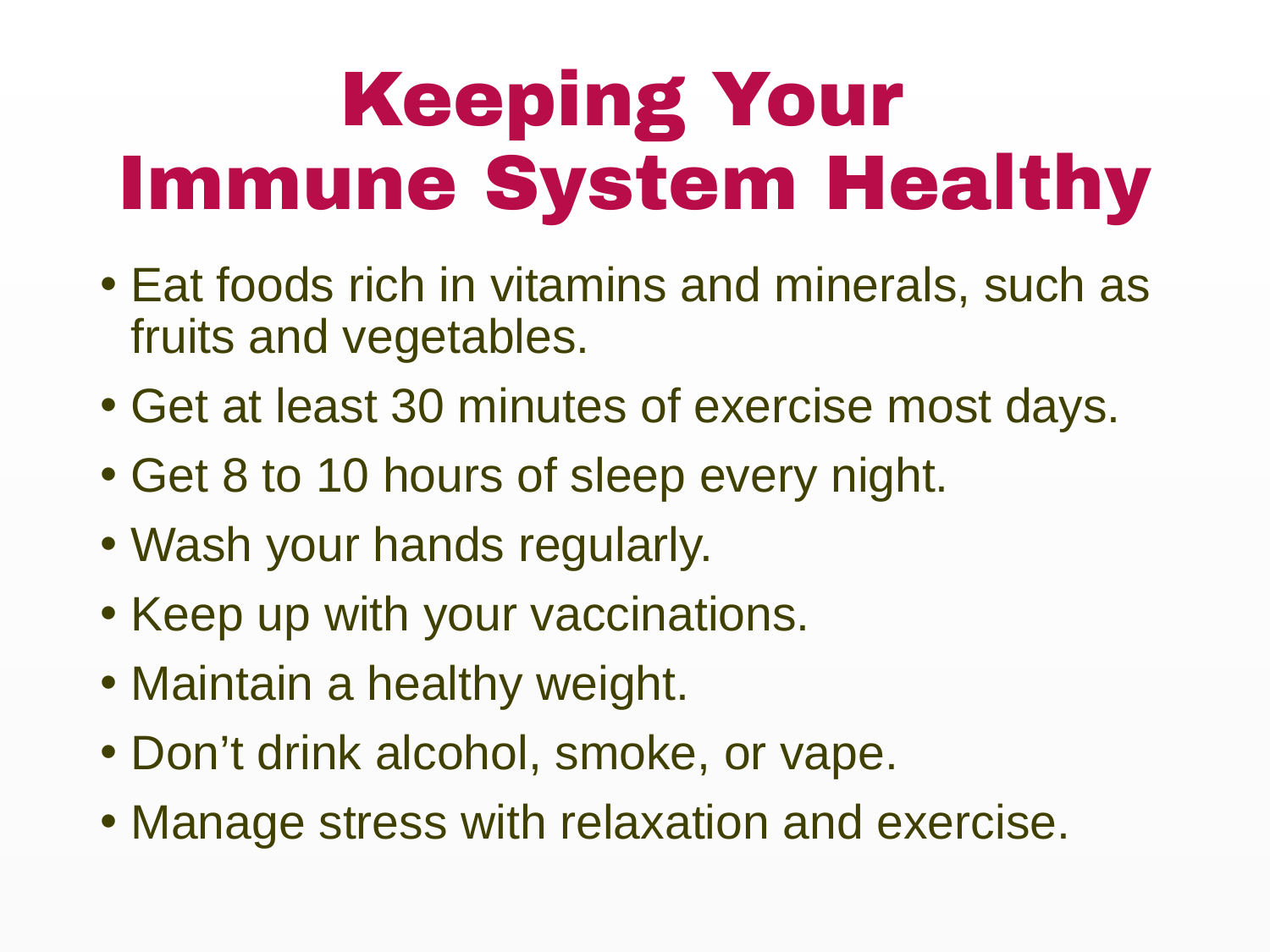

# Keeping Your Immune System Healthy
Eat foods rich in vitamins and minerals, such as fruits and vegetables.
Get at least 30 minutes of exercise most days.
Get 8 to 10 hours of sleep every night.
Wash your hands regularly.
Keep up with your vaccinations.
Maintain a healthy weight.
Don’t drink alcohol, smoke, or vape.
Manage stress with relaxation and exercise.